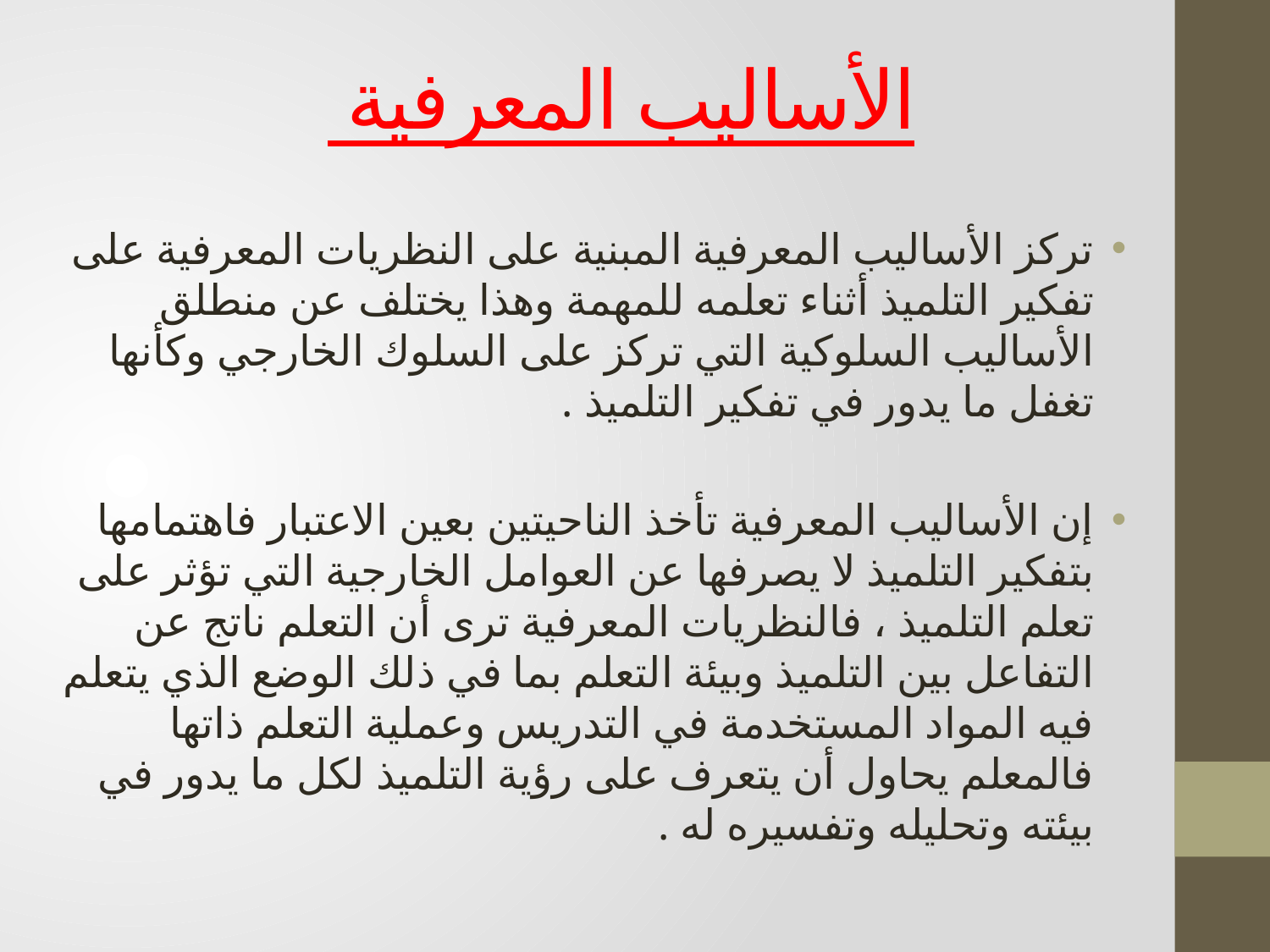

# الأساليب المعرفية
تركز الأساليب المعرفية المبنية على النظريات المعرفية على تفكير التلميذ أثناء تعلمه للمهمة وهذا يختلف عن منطلق الأساليب السلوكية التي تركز على السلوك الخارجي وكأنها تغفل ما يدور في تفكير التلميذ .

إن الأساليب المعرفية تأخذ الناحيتين بعين الاعتبار فاهتمامها بتفكير التلميذ لا يصرفها عن العوامل الخارجية التي تؤثر على تعلم التلميذ ، فالنظريات المعرفية ترى أن التعلم ناتج عن التفاعل بين التلميذ وبيئة التعلم بما في ذلك الوضع الذي يتعلم فيه المواد المستخدمة في التدريس وعملية التعلم ذاتها فالمعلم يحاول أن يتعرف على رؤية التلميذ لكل ما يدور في بيئته وتحليله وتفسيره له .